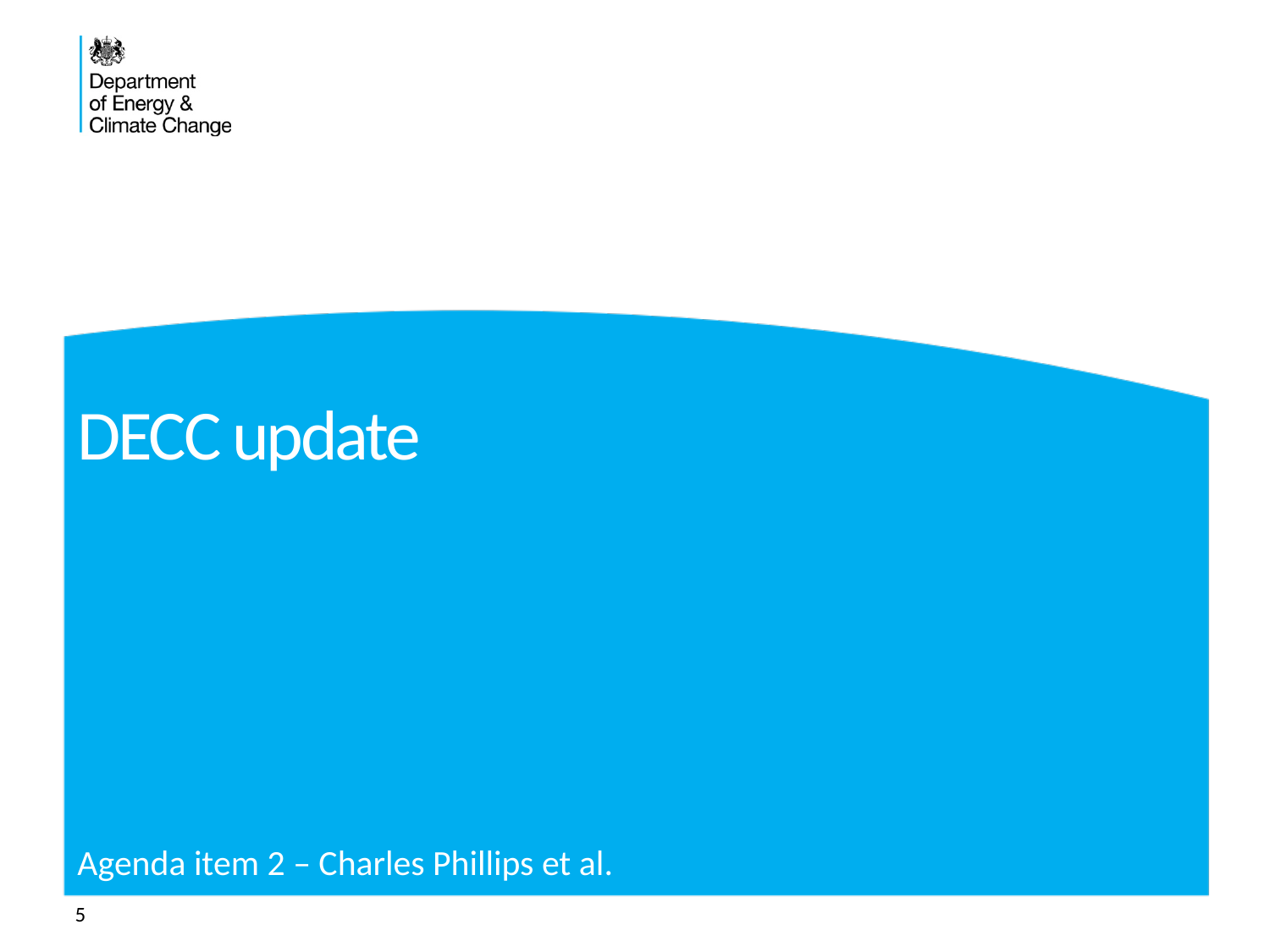

# DECC update
Agenda item 2 – Charles Phillips et al.
5